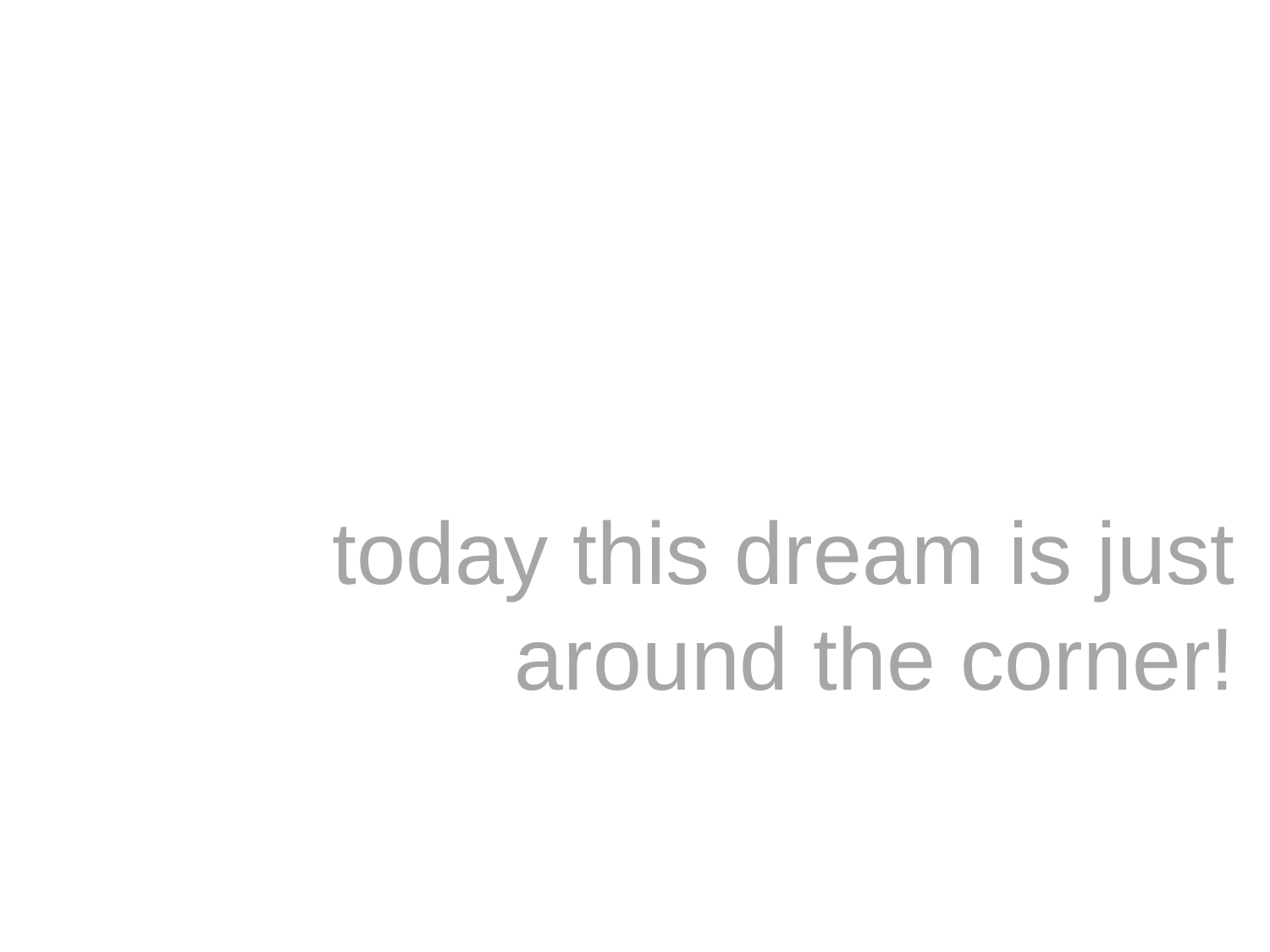

# today this dream is just around the corner!